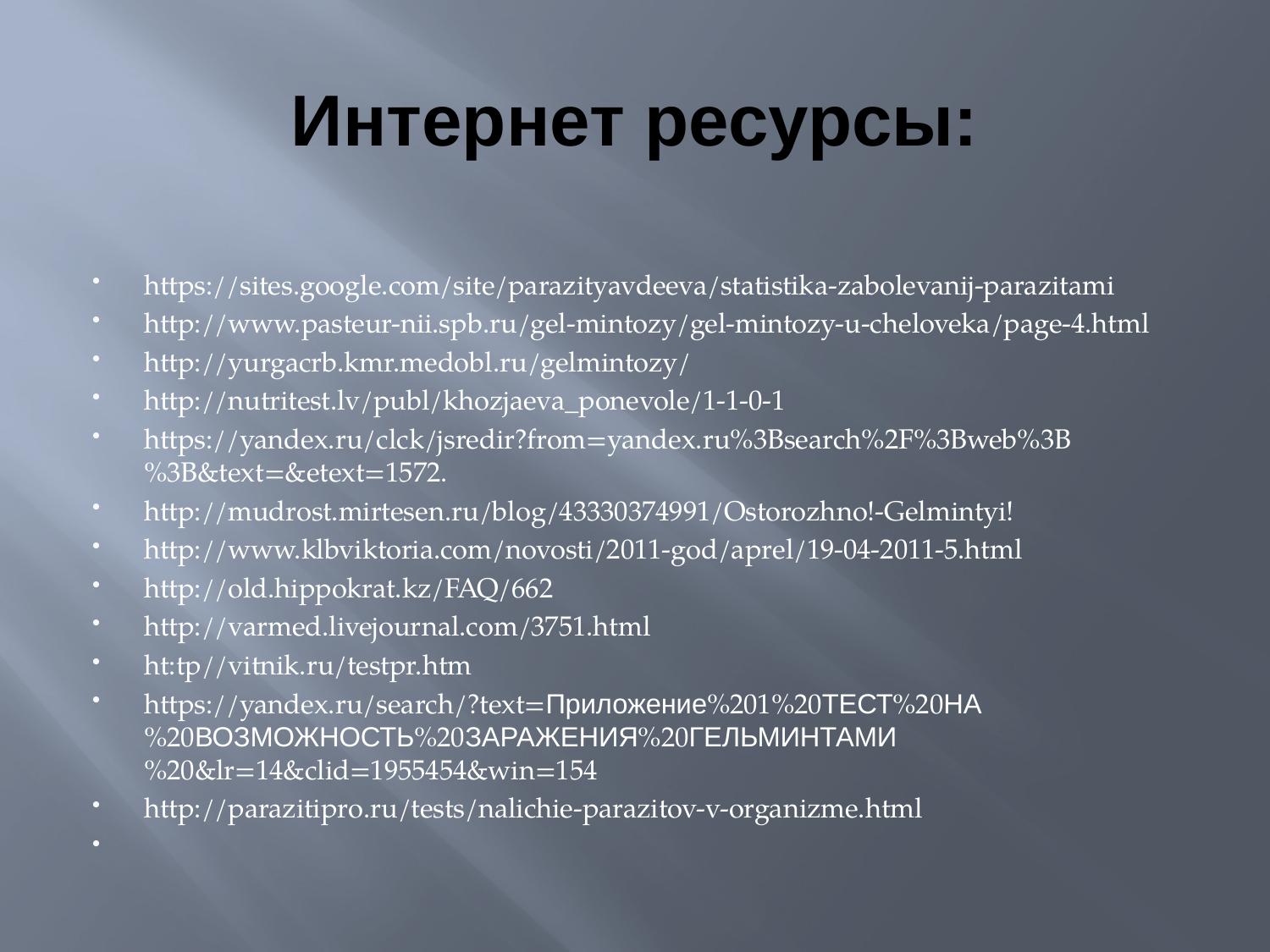

# Интернет ресурсы:

https://sites.google.com/site/parazityavdeeva/statistika-zabolevanij-parazitami
http://www.pasteur-nii.spb.ru/gel-mintozy/gel-mintozy-u-cheloveka/page-4.html
http://yurgacrb.kmr.medobl.ru/gelmintozy/
http://nutritest.lv/publ/khozjaeva_ponevole/1-1-0-1
https://yandex.ru/clck/jsredir?from=yandex.ru%3Bsearch%2F%3Bweb%3B%3B&text=&etext=1572.
http://mudrost.mirtesen.ru/blog/43330374991/Ostorozhno!-Gelmintyi!
http://www.klbviktoria.com/novosti/2011-god/aprel/19-04-2011-5.html
http://old.hippokrat.kz/FAQ/662
http://varmed.livejournal.com/3751.html
ht:tp//vitnik.ru/testpr.htm
https://yandex.ru/search/?text=Приложение%201%20ТЕСТ%20НА%20ВОЗМОЖНОСТЬ%20ЗАРАЖЕНИЯ%20ГЕЛЬМИНТАМИ%20&lr=14&clid=1955454&win=154
http://parazitipro.ru/tests/nalichie-parazitov-v-organizme.html